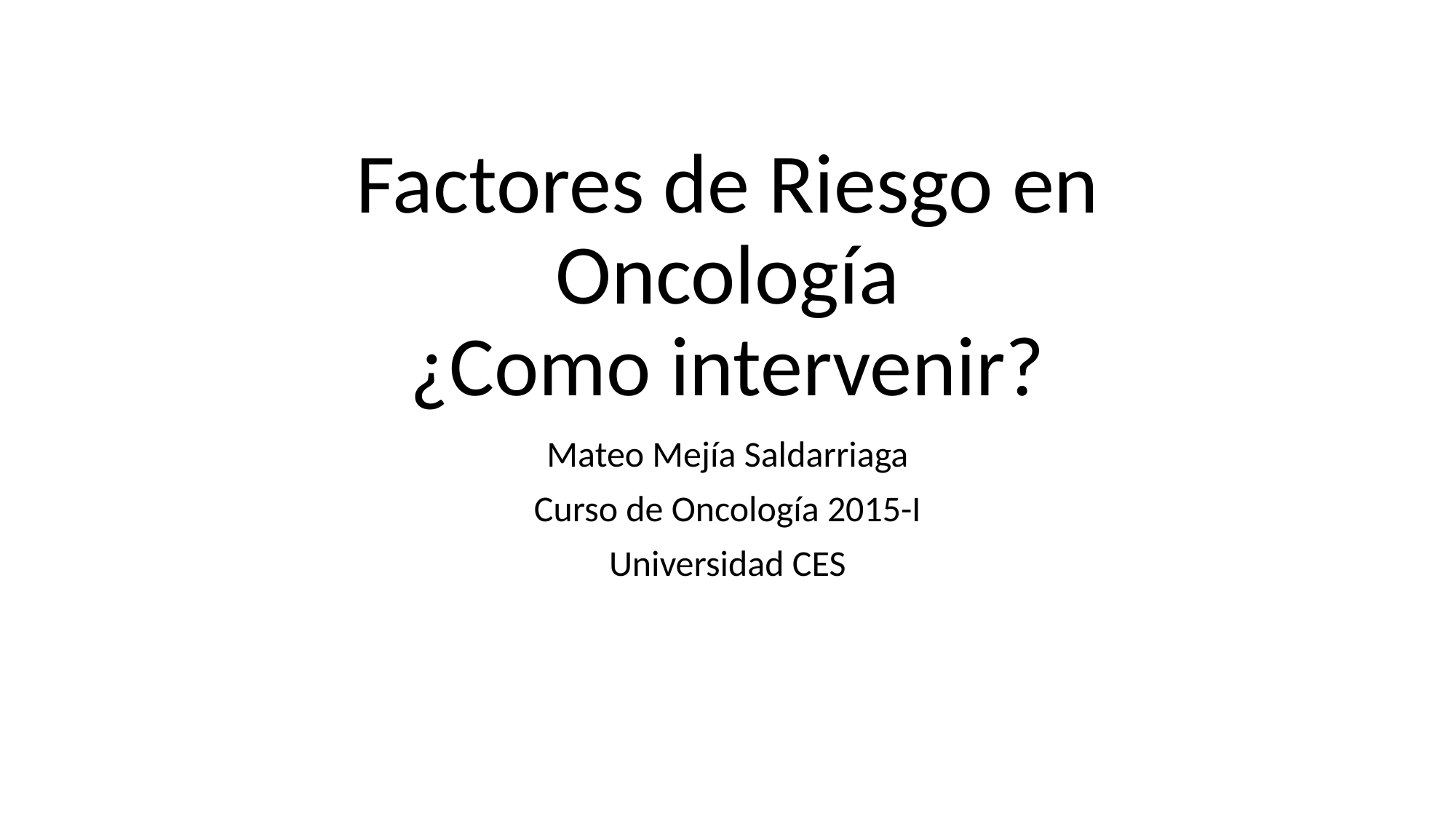

# Factores de Riesgo en Oncología ¿Como intervenir?
Mateo Mejía Saldarriaga
Curso de Oncología 2015-I
Universidad CES